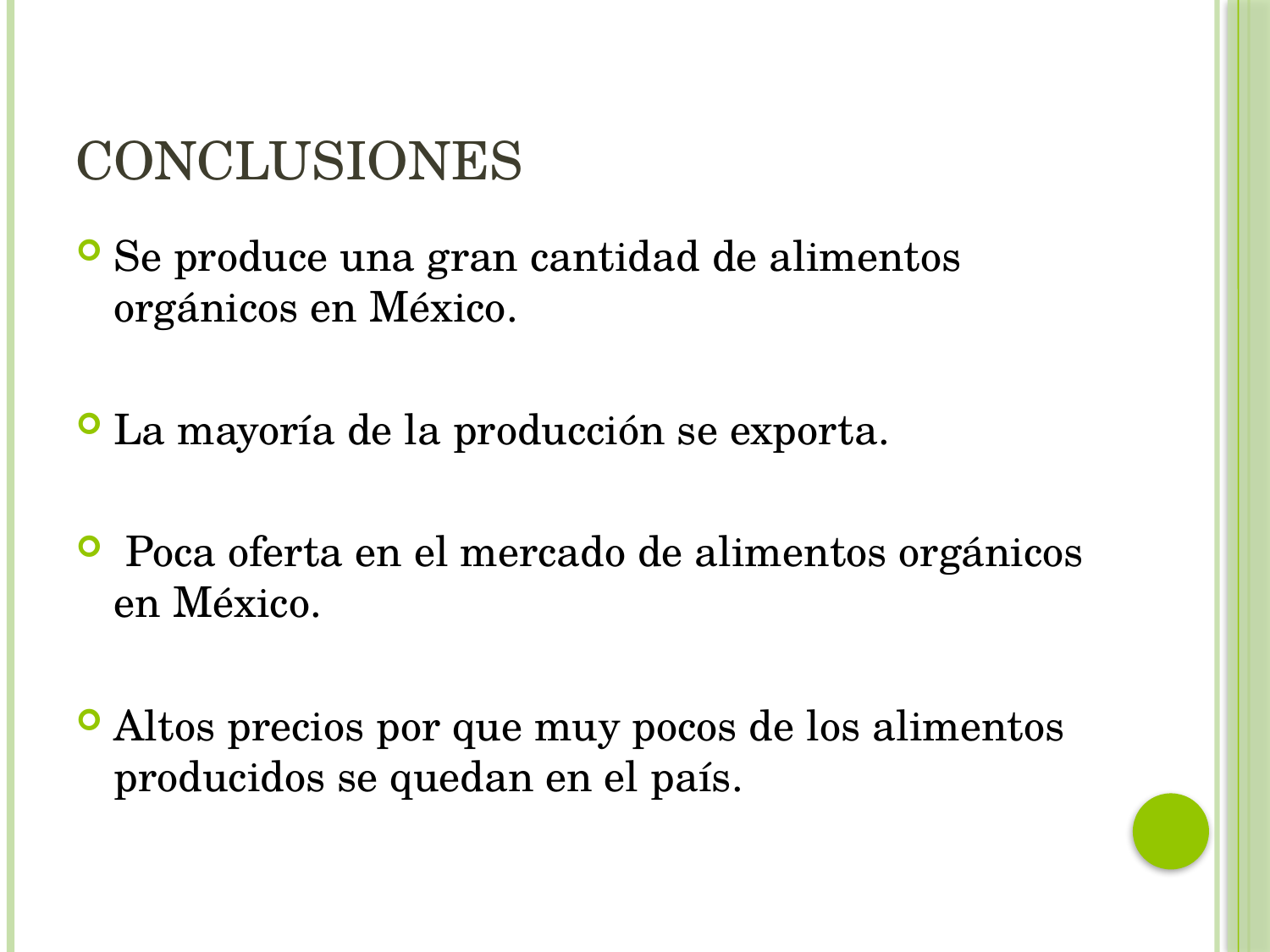

# CONCLUSIONES
Se produce una gran cantidad de alimentos orgánicos en México.

La mayoría de la producción se exporta.

 Poca oferta en el mercado de alimentos orgánicos en México.

Altos precios por que muy pocos de los alimentos producidos se quedan en el país.